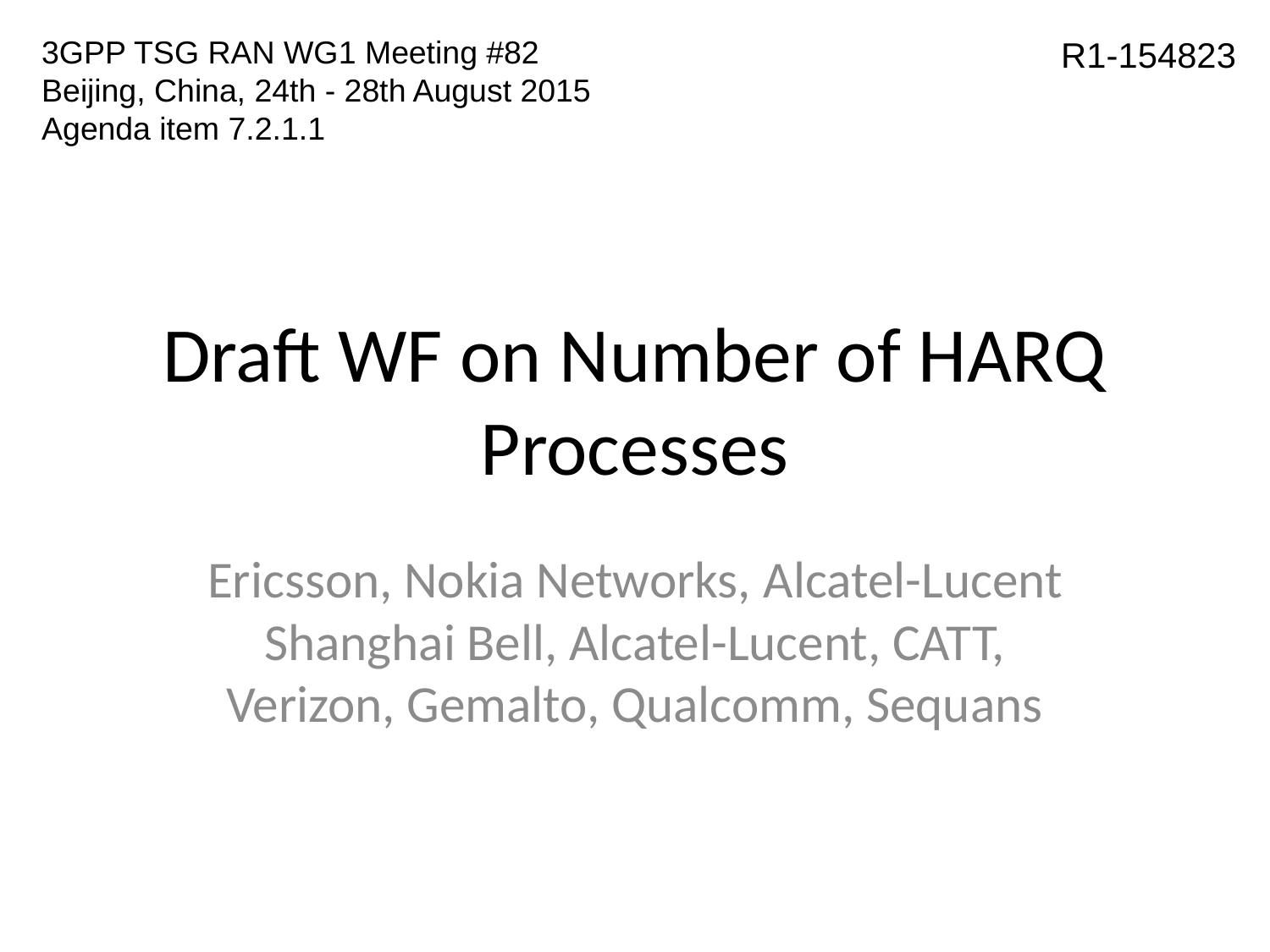

3GPP TSG RAN WG1 Meeting #82
Beijing, China, 24th - 28th August 2015
Agenda item 7.2.1.1
R1-154823
# Draft WF on Number of HARQ Processes
Ericsson, Nokia Networks, Alcatel-Lucent Shanghai Bell, Alcatel-Lucent, CATT, Verizon, Gemalto, Qualcomm, Sequans